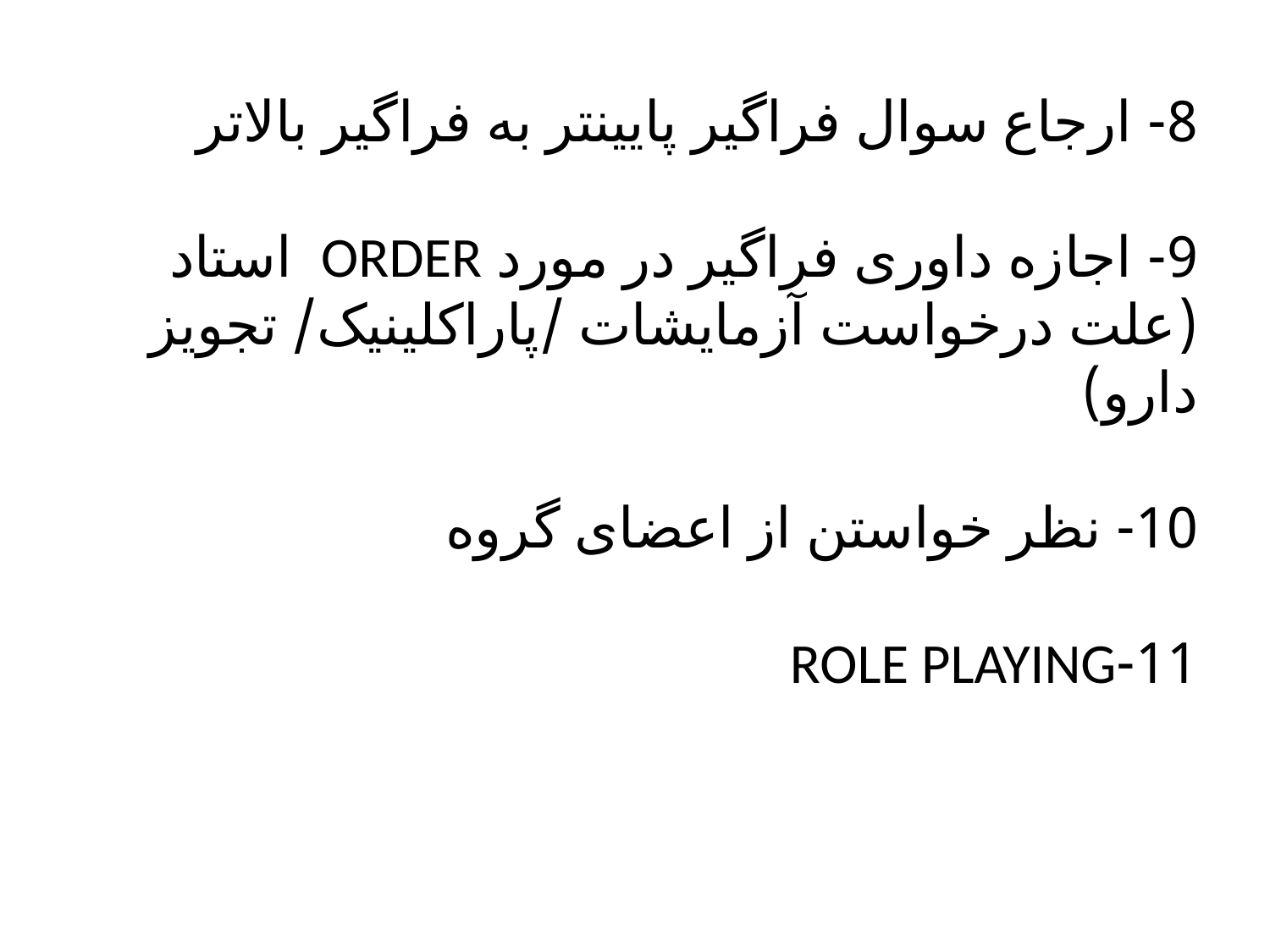

8- ارجاع سوال فراگیر پایینتر به فراگیر بالاتر

9- اجازه داوری فراگیر در مورد ORDER  استاد (علت درخواست آزمایشات /پاراکلینیک/ تجویز دارو)

10- نظر خواستن از اعضای گروه

11-ROLE PLAYING